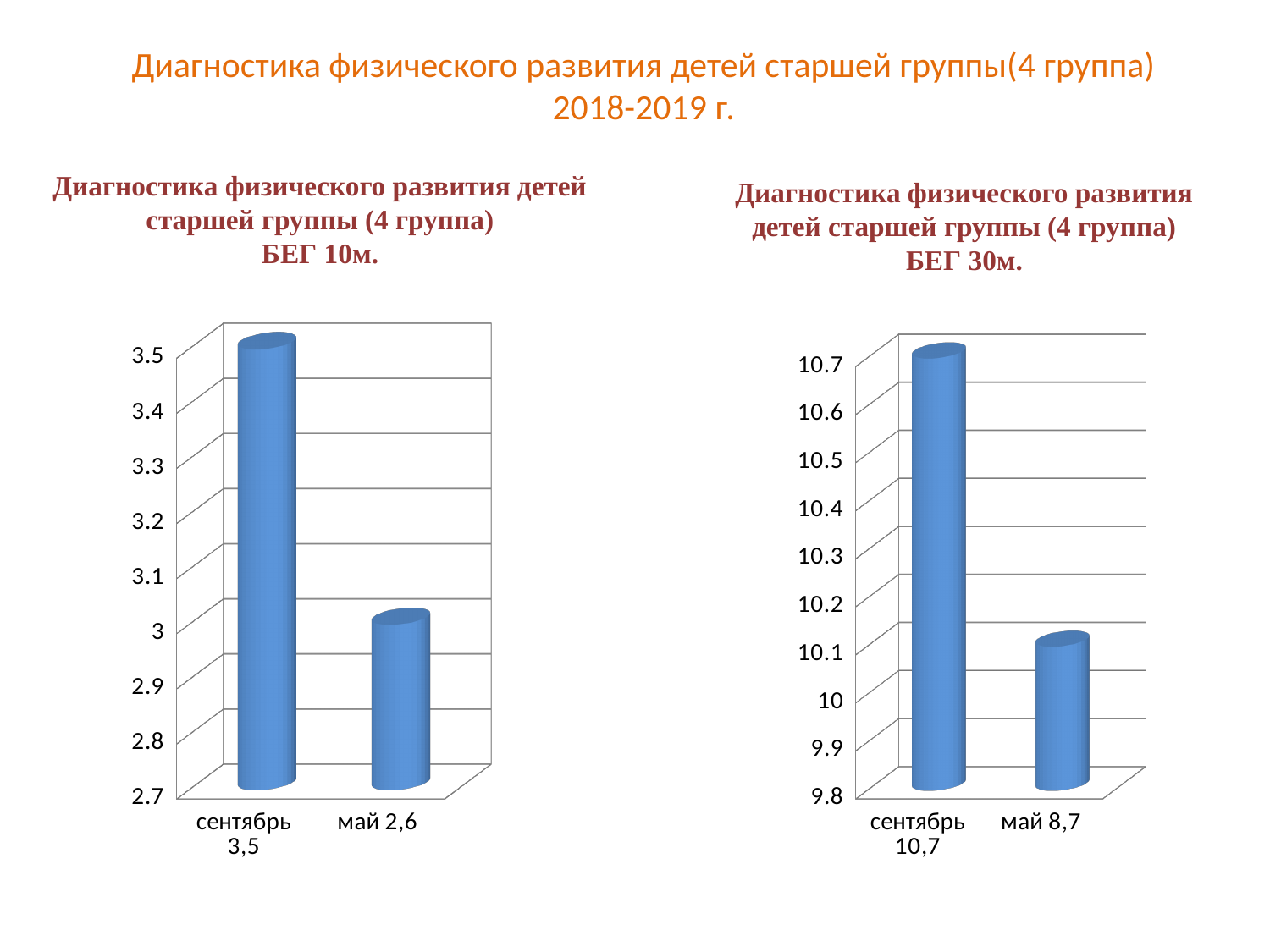

# Диагностика физического развития детей старшей группы(4 группа) 2018-2019 г.
Диагностика физического развития детей старшей группы (4 группа)
БЕГ 10м.
Диагностика физического развития детей старшей группы (4 группа)
БЕГ 30м.

[unsupported chart]

[unsupported chart]